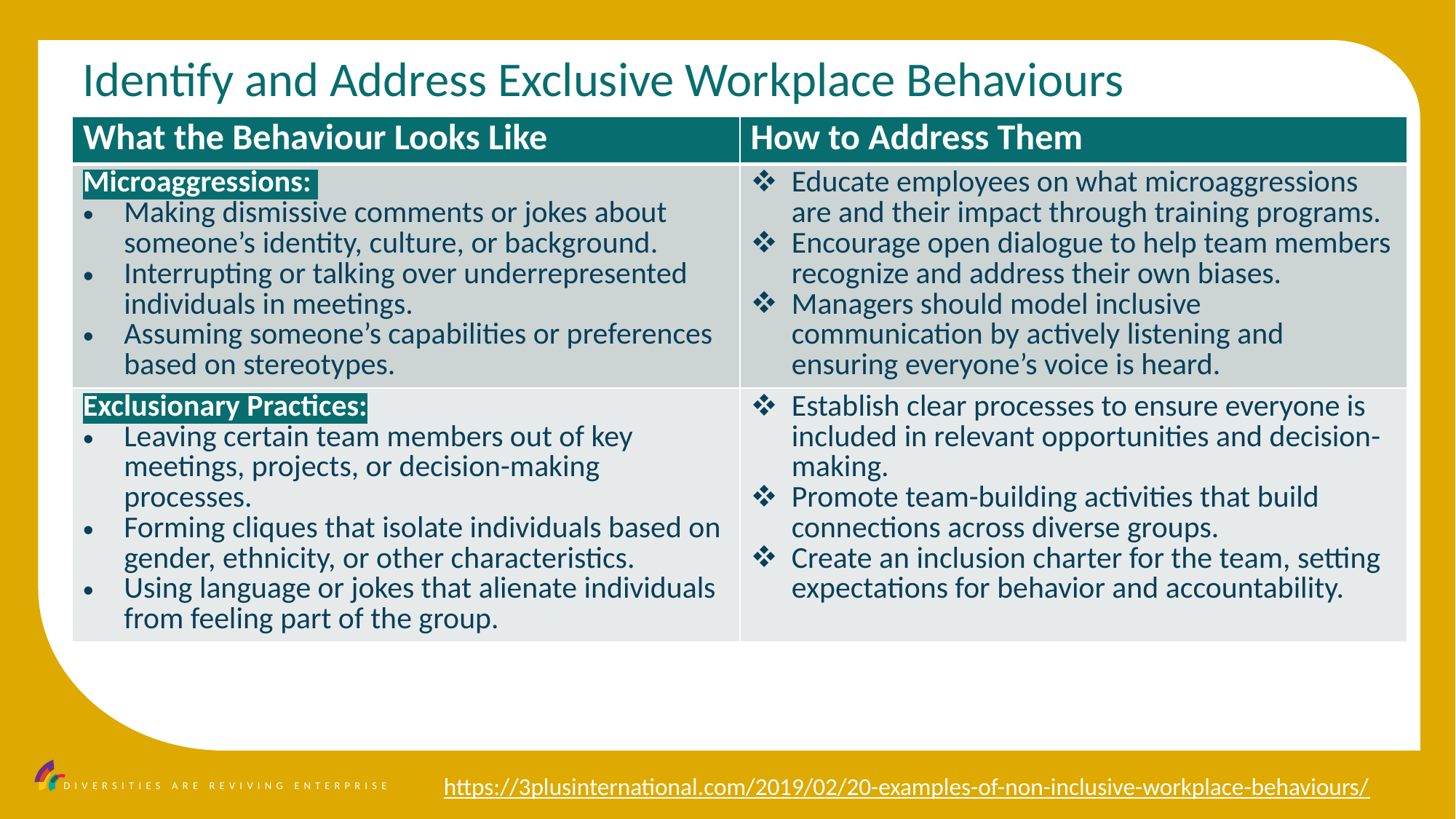

Identify and Address Exclusive Workplace Behaviours
| What the Behaviour Looks Like | How to Address Them |
| --- | --- |
| Microaggressions: Making dismissive comments or jokes about someone’s identity, culture, or background. Interrupting or talking over underrepresented individuals in meetings. Assuming someone’s capabilities or preferences based on stereotypes. | Educate employees on what microaggressions are and their impact through training programs. Encourage open dialogue to help team members recognize and address their own biases. Managers should model inclusive communication by actively listening and ensuring everyone’s voice is heard. |
| Exclusionary Practices: Leaving certain team members out of key meetings, projects, or decision-making processes. Forming cliques that isolate individuals based on gender, ethnicity, or other characteristics. Using language or jokes that alienate individuals from feeling part of the group. | Establish clear processes to ensure everyone is included in relevant opportunities and decision-making. Promote team-building activities that build connections across diverse groups. Create an inclusion charter for the team, setting expectations for behavior and accountability. |
https://3plusinternational.com/2019/02/20-examples-of-non-inclusive-workplace-behaviours/